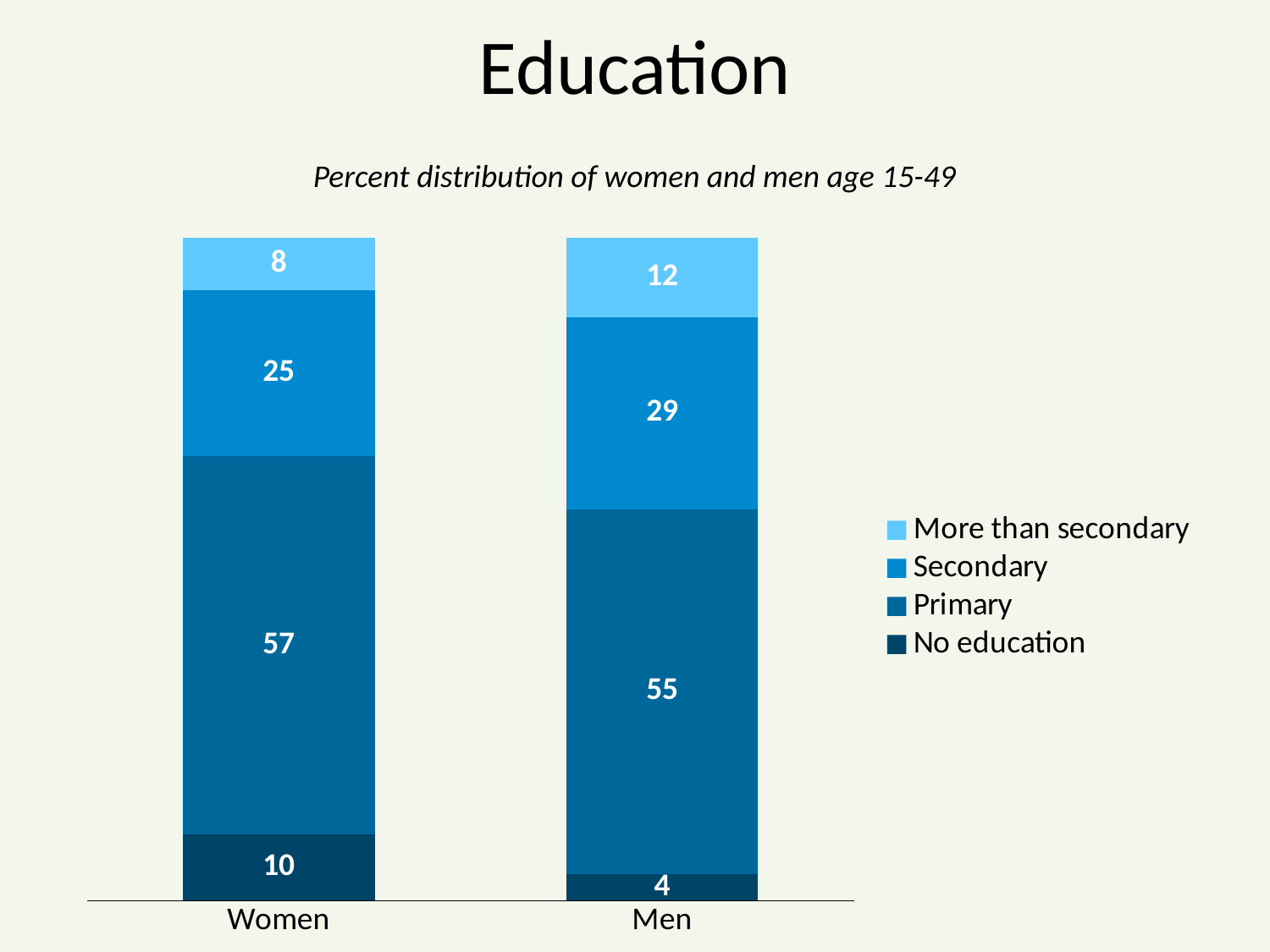

# Education
Percent distribution of women and men age 15-49

### Chart

| Category | No education | Primary | Secondary | More than secondary |
|---|---|---|---|---|
| Women | 10.0 | 57.0 | 25.0 | 8.0 |
| Men | 4.0 | 55.0 | 29.0 | 12.0 |